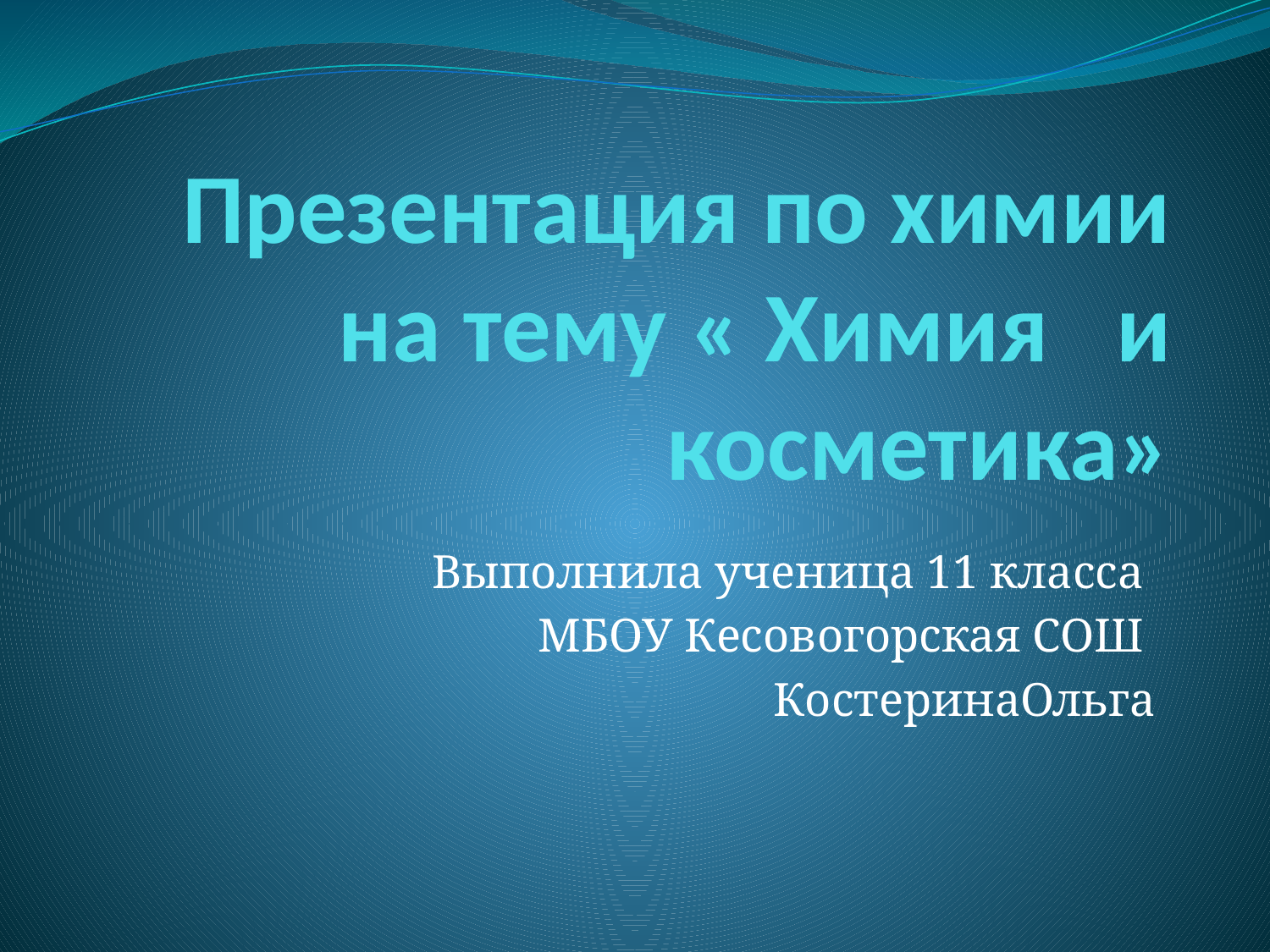

# Презентация по химии на тему « Химия   и косметика»
Выполнила ученица 11 класса
МБОУ Кесовогорская СОШ
КостеринаОльга